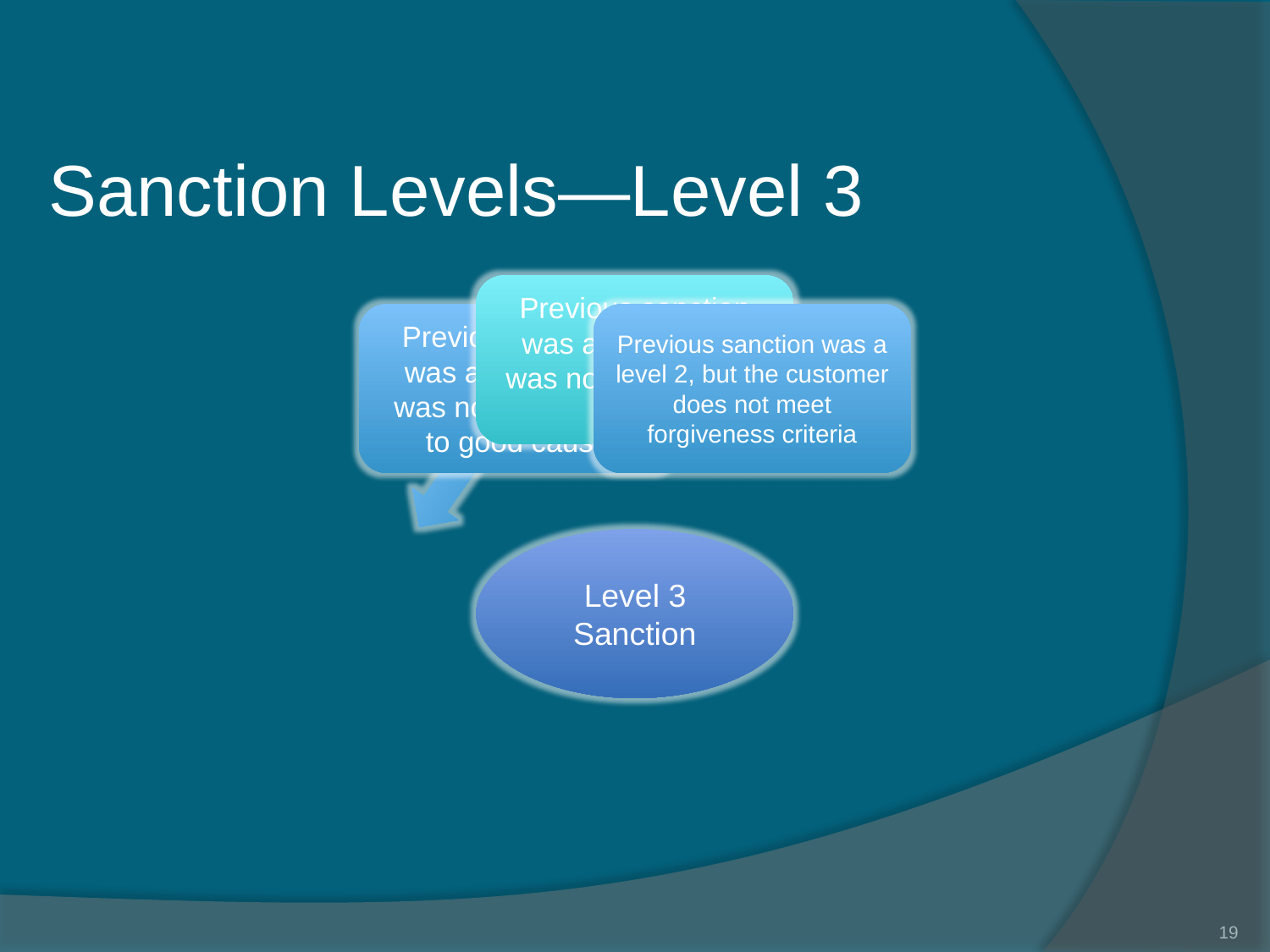

# Sanction Levels—Level 3
Level 3 Sanction
19